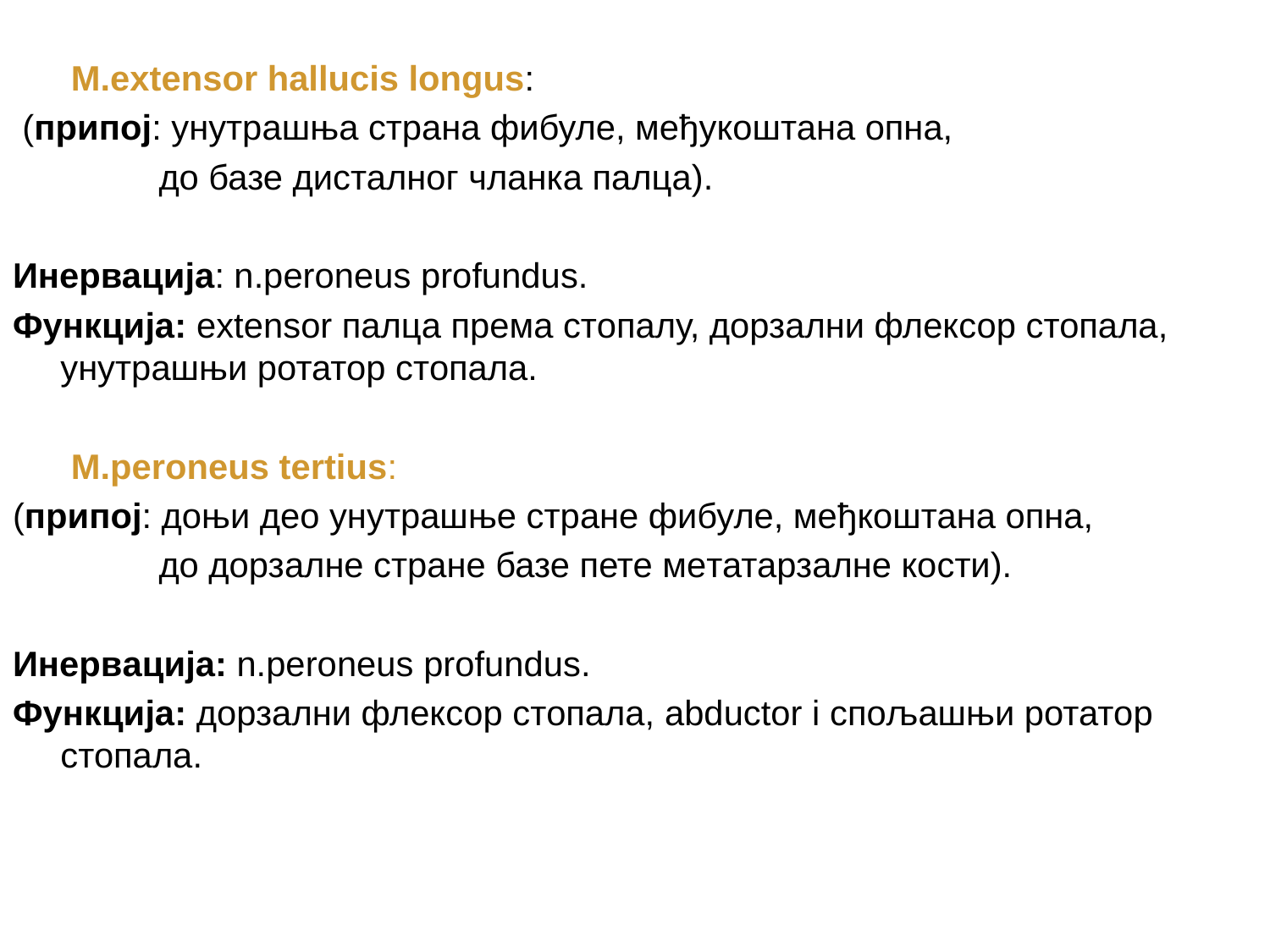

M.extensor hallucis longus:
 (припој: унутрашња страна фибуле, међукоштана опна,
               до базе дисталног чланка палца).

Инервација: n.peroneus profundus.
Функција: extensor палца према стопалу, дорзални флексор стопала, унутрашњи ротатор стопала.

      M.peroneus tertius:
(припој: доњи део унутрашње стране фибуле, међкоштана опна,
               до дорзалне стране базе пете мeтатарзaлнe кости).

Инeрвaцијa: n.peroneus profundus.
Функција: дорзални флексор стопала, abductor i спољашњи ротатор стопала.